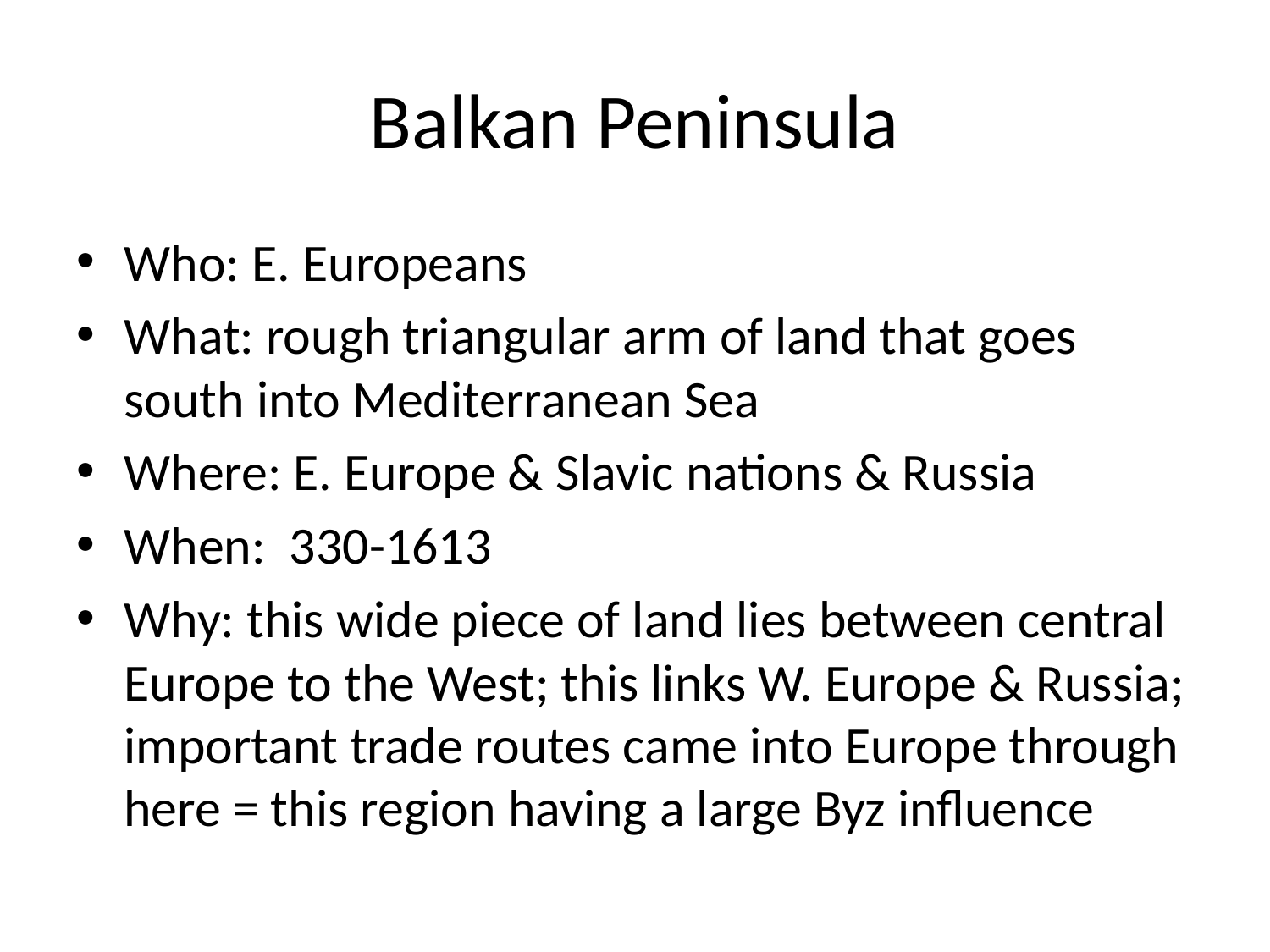

# Balkan Peninsula
Who: E. Europeans
What: rough triangular arm of land that goes south into Mediterranean Sea
Where: E. Europe & Slavic nations & Russia
When:  330-1613
Why: this wide piece of land lies between central Europe to the West; this links W. Europe & Russia; important trade routes came into Europe through here = this region having a large Byz influence